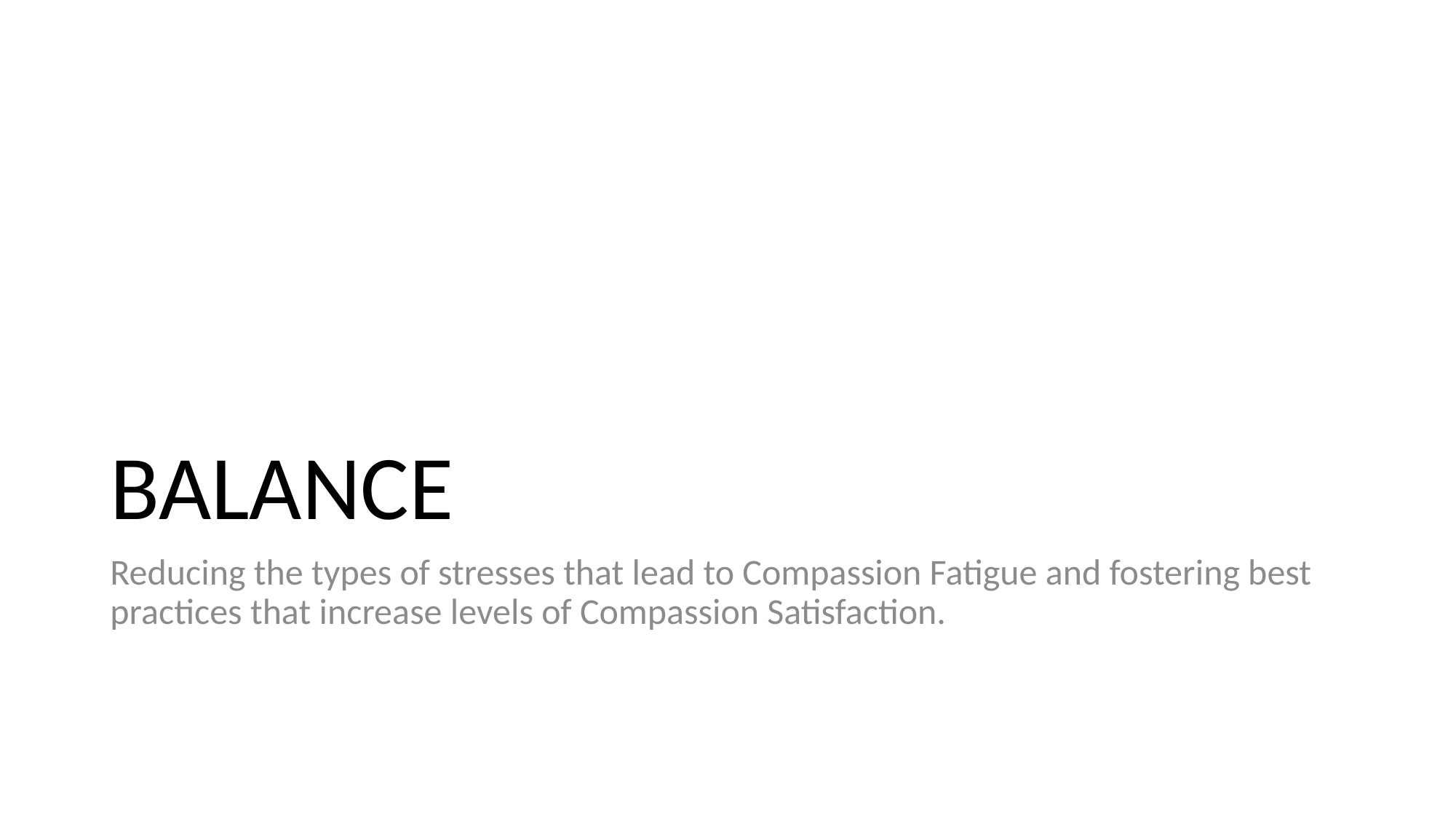

# BALANCE
Reducing the types of stresses that lead to Compassion Fatigue and fostering best practices that increase levels of Compassion Satisfaction.